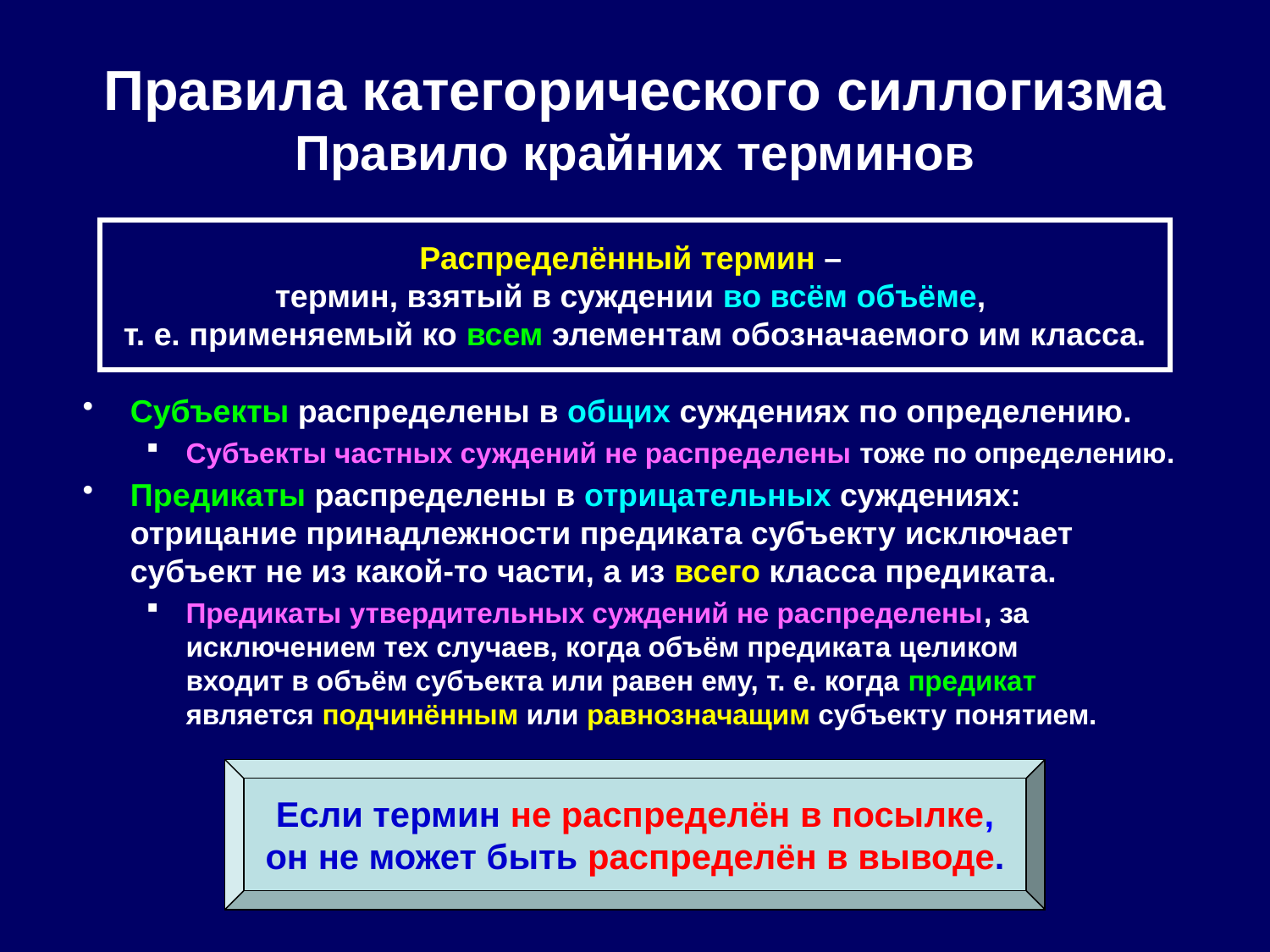

# Правила категорического силлогизма Правило крайних терминов
Распределённый термин –
термин, взятый в суждении во всём объёме,
т. е. применяемый ко всем элементам обозначаемого им класса.
Субъекты распределены в общих суждениях по определению.
Субъекты частных суждений не распределены тоже по определению.
Предикаты распределены в отрицательных суждениях: отрицание принадлежности предиката субъекту исключает субъект не из какой-то части, а из всего класса предиката.
Предикаты утвердительных суждений не распределены, за исключением тех случаев, когда объём предиката целиком
входит в объём субъекта или равен ему, т. е. когда предикат
является подчинённым или равнозначащим субъекту понятием.
Правило распределённости
Если термин не распределён в посылке, он не может быть распределён в выводе.